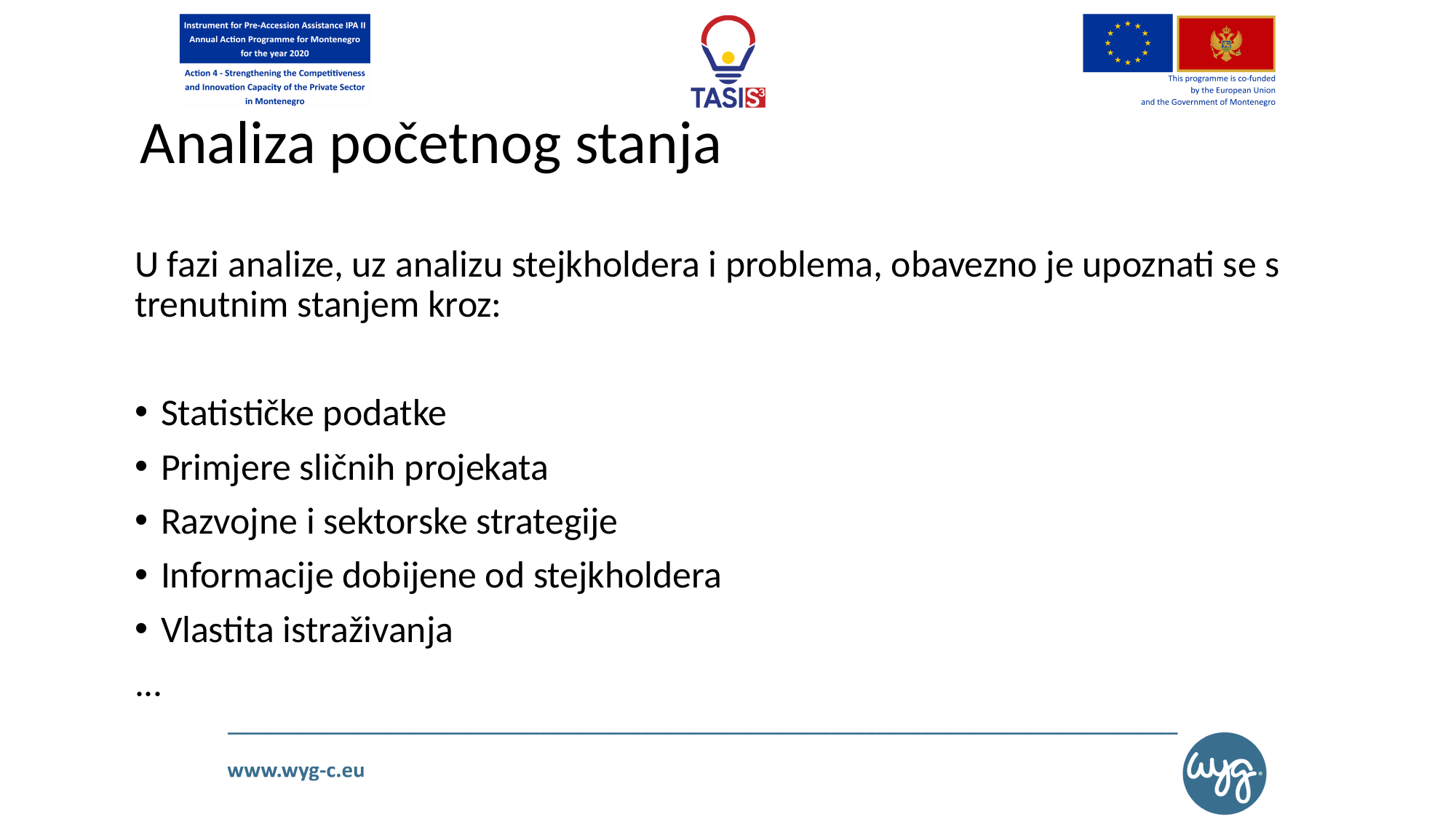

# Analiza početnog stanja
U fazi analize, uz analizu stejkholdera i problema, obavezno je upoznati se s trenutnim stanjem kroz:

Statističke podatke
Primjere sličnih projekata
Razvojne i sektorske strategije
Informacije dobijene od stejkholdera
Vlastita istraživanja
...